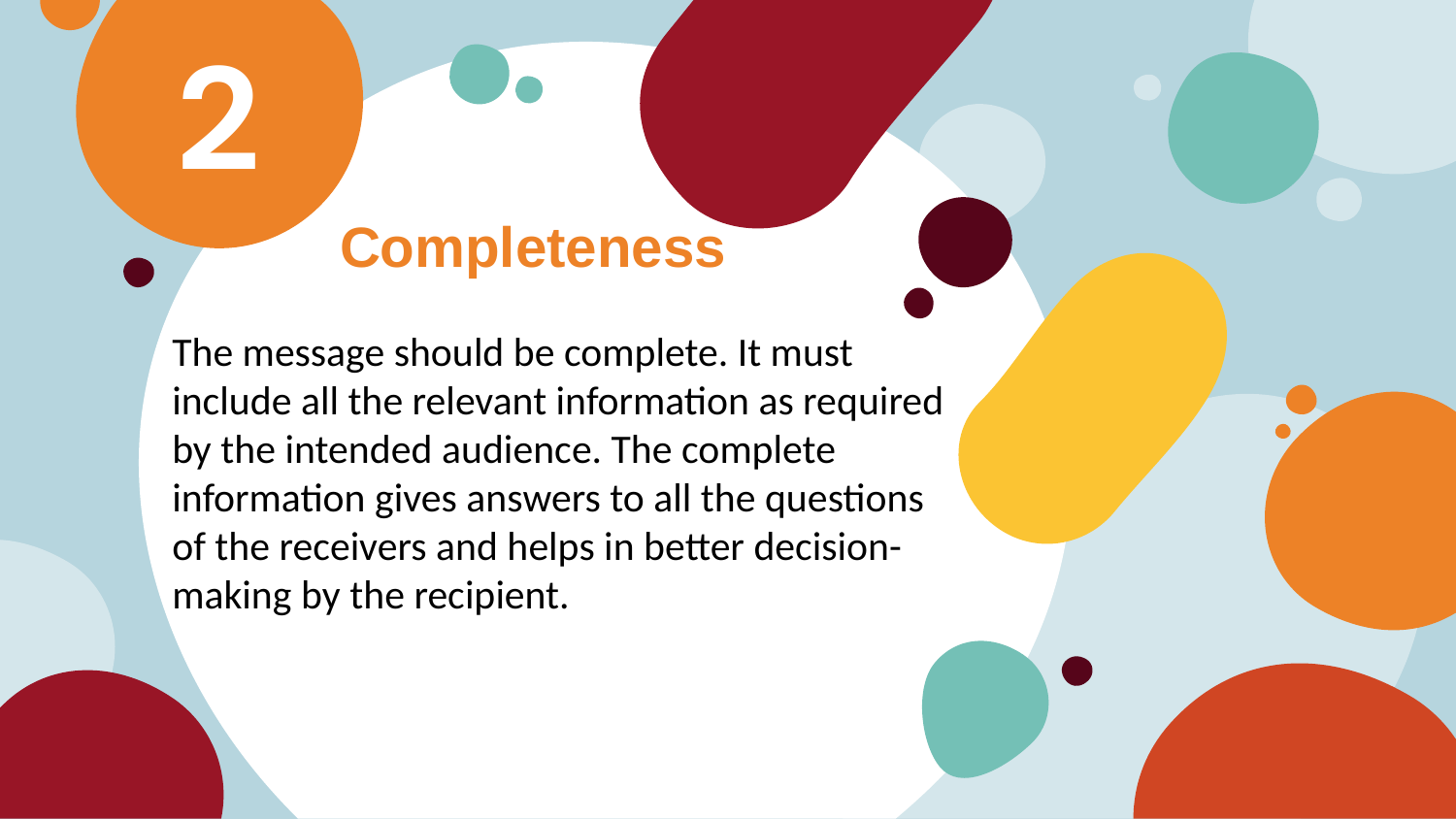

2
# Completeness
The message should be complete. It must include all the relevant information as required by the intended audience. The complete information gives answers to all the questions of the receivers and helps in better decision-making by the recipient.